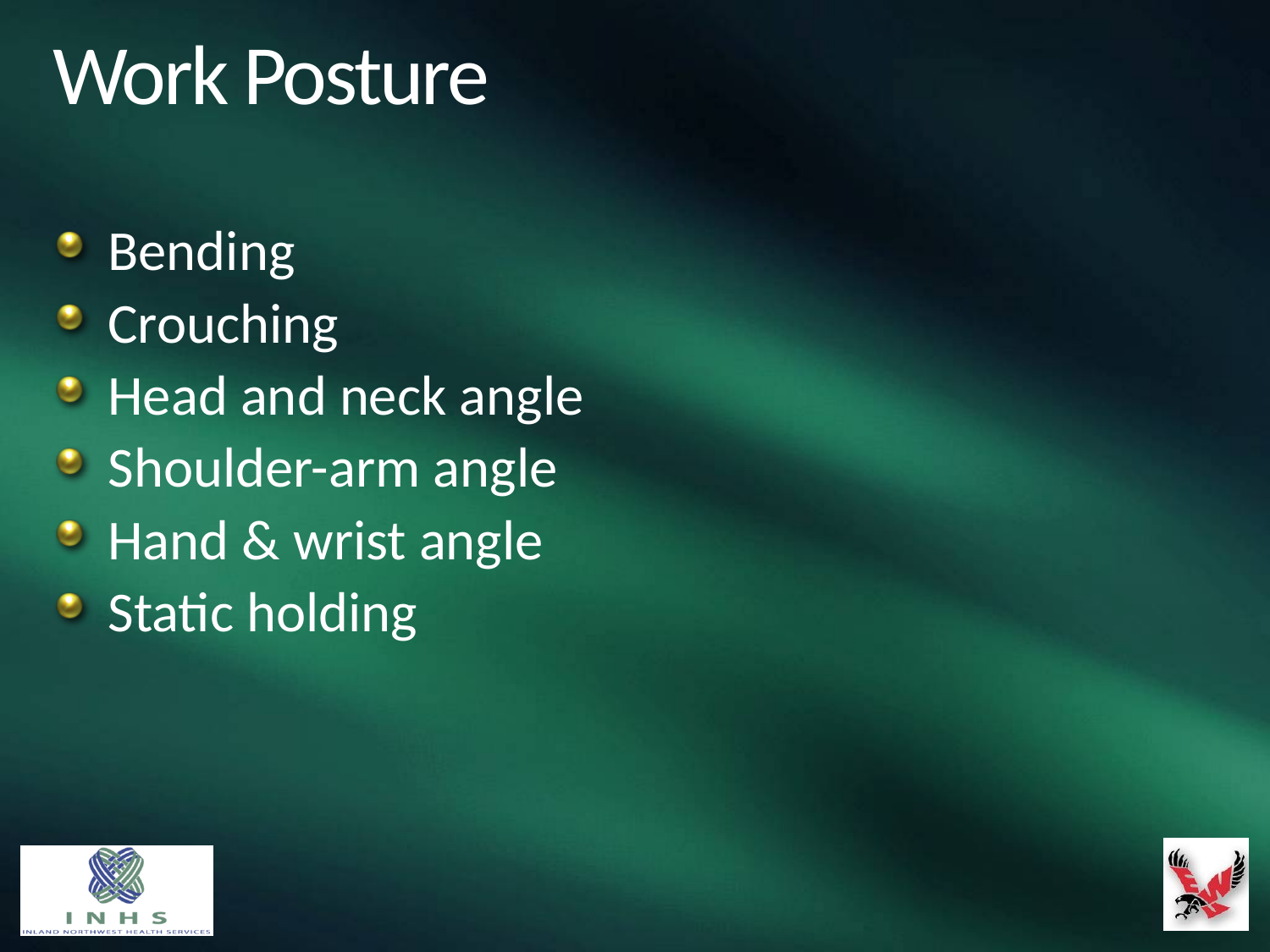

# Work Posture
Bending
Crouching
Head and neck angle
Shoulder-arm angle
Hand & wrist angle
Static holding